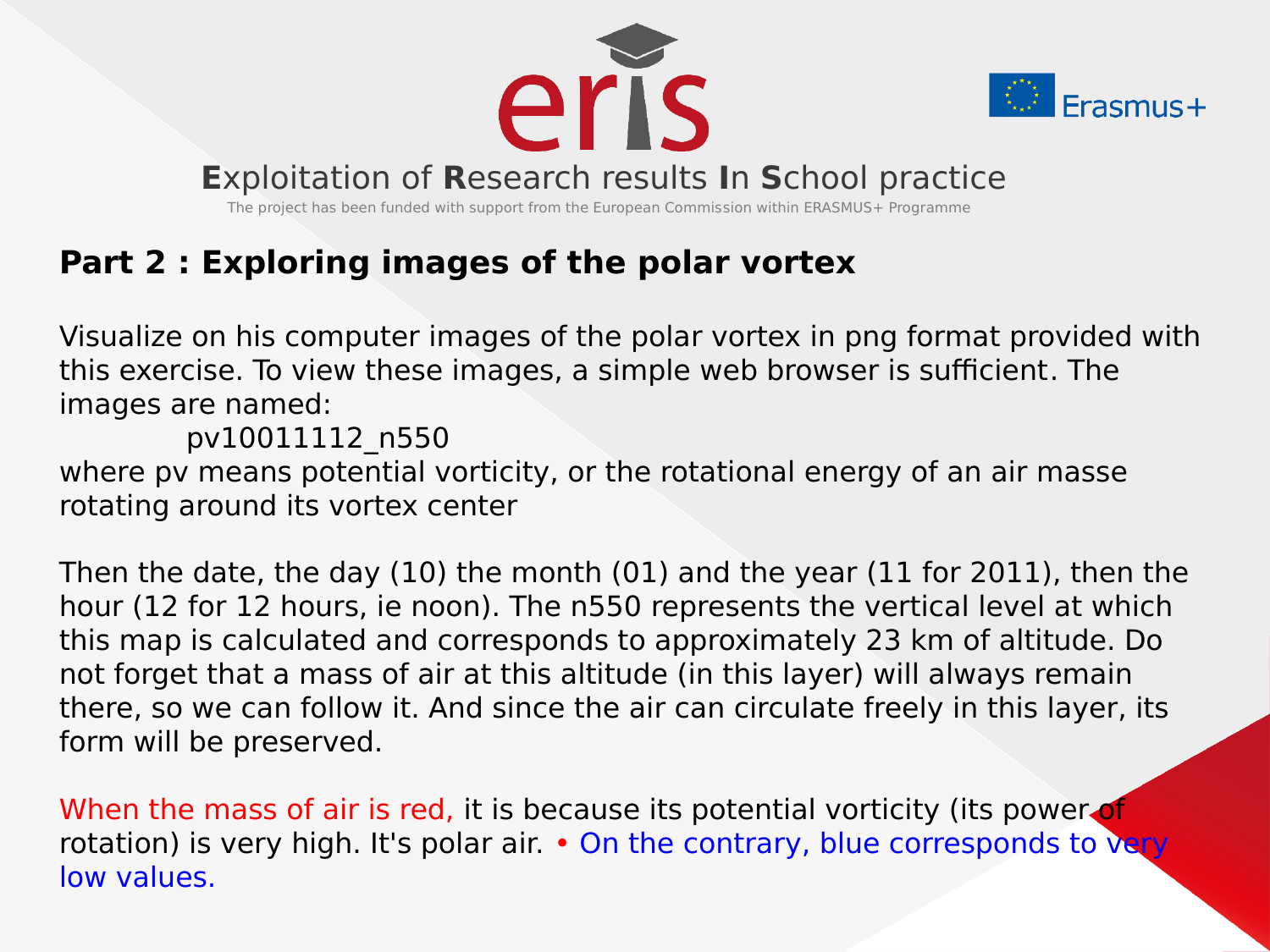

# Part 2 : Exploring images of the polar vortex Visualize on his computer images of the polar vortex in png format provided with this exercise. To view these images, a simple web browser is sufficient. The images are named: pv10011112_n550 where pv means potential vorticity, or the rotational energy of an air masse rotating around its vortex center Then the date, the day (10) the month (01) and the year (11 for 2011), then the hour (12 for 12 hours, ie noon). The n550 represents the vertical level at which this map is calculated and corresponds to approximately 23 km of altitude. Do not forget that a mass of air at this altitude (in this layer) will always remain there, so we can follow it. And since the air can circulate freely in this layer, its form will be preserved. When the mass of air is red, it is because its potential vorticity (its power of rotation) is very high. It's polar air. • On the contrary, blue corresponds to very low values.